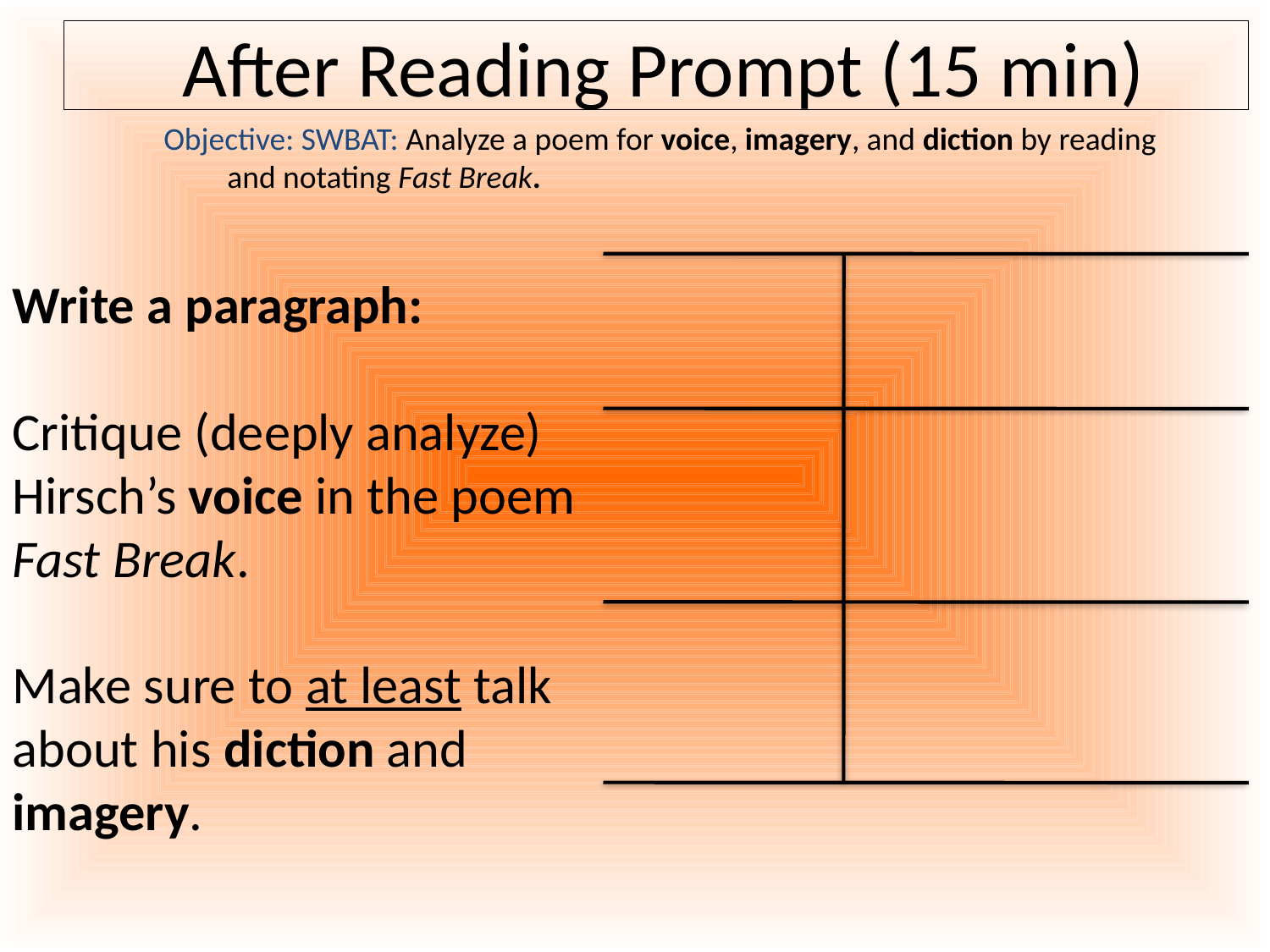

# After Reading Prompt (15 min)
Objective: SWBAT: Analyze a poem for voice, imagery, and diction by reading and notating Fast Break.
Write a paragraph:

Critique (deeply analyze) Hirsch’s voice in the poem Fast Break.

Make sure to at least talk about his diction and imagery.